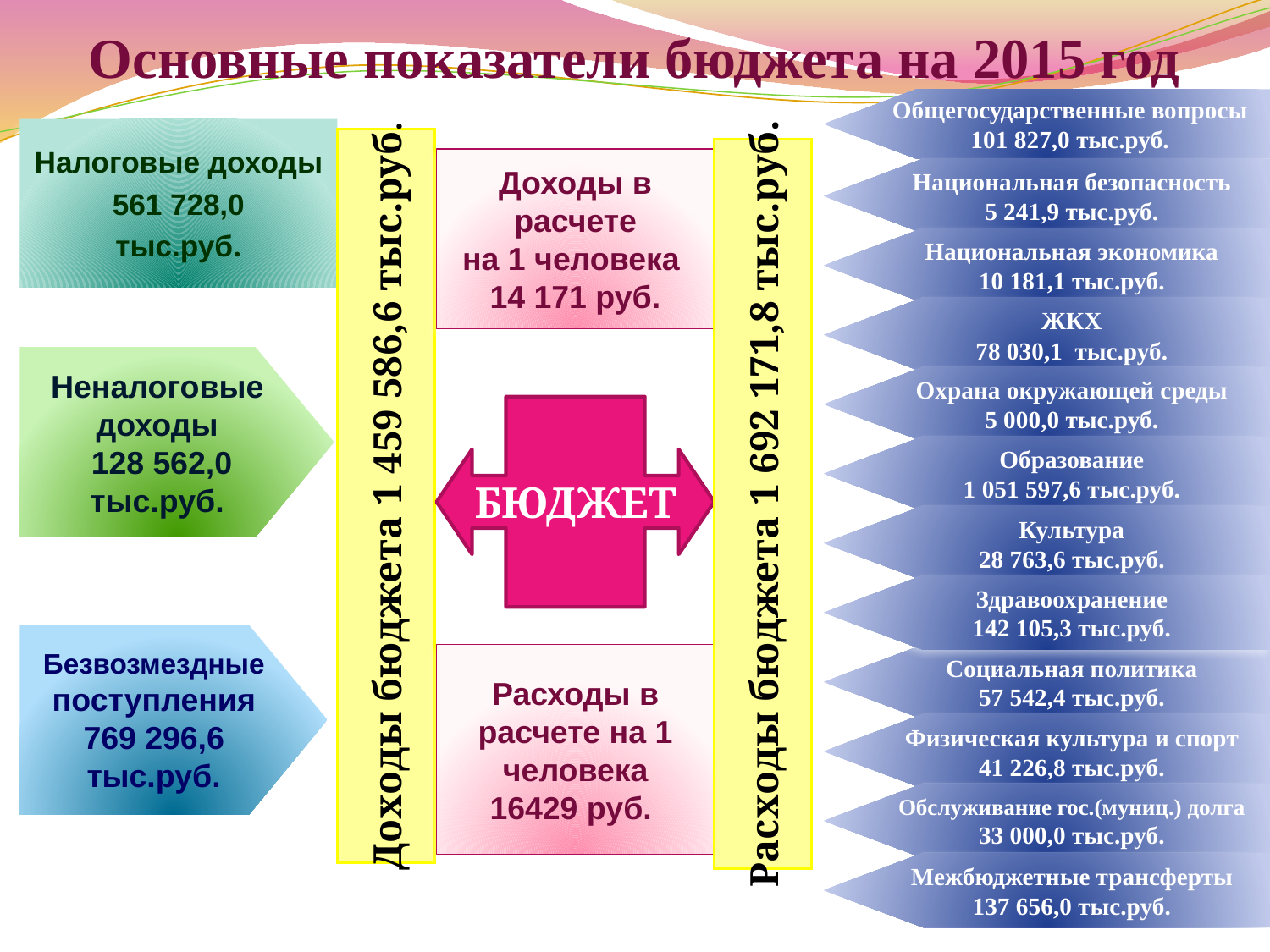

# Основные показатели бюджета на 2015 год
Общегосударственные вопросы
101 827,0 тыс.руб.
Налоговые доходы
561 728,0
тыс.руб.
Доходы бюджета 1 459 586,6 тыс.руб.
Расходы бюджета 1 692 171,8 тыс.руб.
Доходы в расчете
на 1 человека
14 171 руб.
Национальная безопасность
5 241,9 тыс.руб.

Национальная экономика
10 181,1 тыс.руб.
.
ЖКХ
78 030,1  тыс.руб.
Неналоговые доходы
 128 562,0 тыс.руб.
БЮДЖЕТ
Охрана окружающей среды
5 000,0 тыс.руб.
Образование
1 051 597,6 тыс.руб.
Культура
28 763,6 тыс.руб.
Здравоохранение
142 105,3 тыс.руб.
Безвозмездные поступления
769 296,6 тыс.руб.
Расходы в расчете на 1 человека
16429 руб.
Социальная политика
57 542,4 тыс.руб.
Физическая культура и спорт
41 226,8 тыс.руб.
Обслуживание гос.(муниц.) долга
33 000,0 тыс.руб.
Межбюджетные трансферты
137 656,0 тыс.руб.